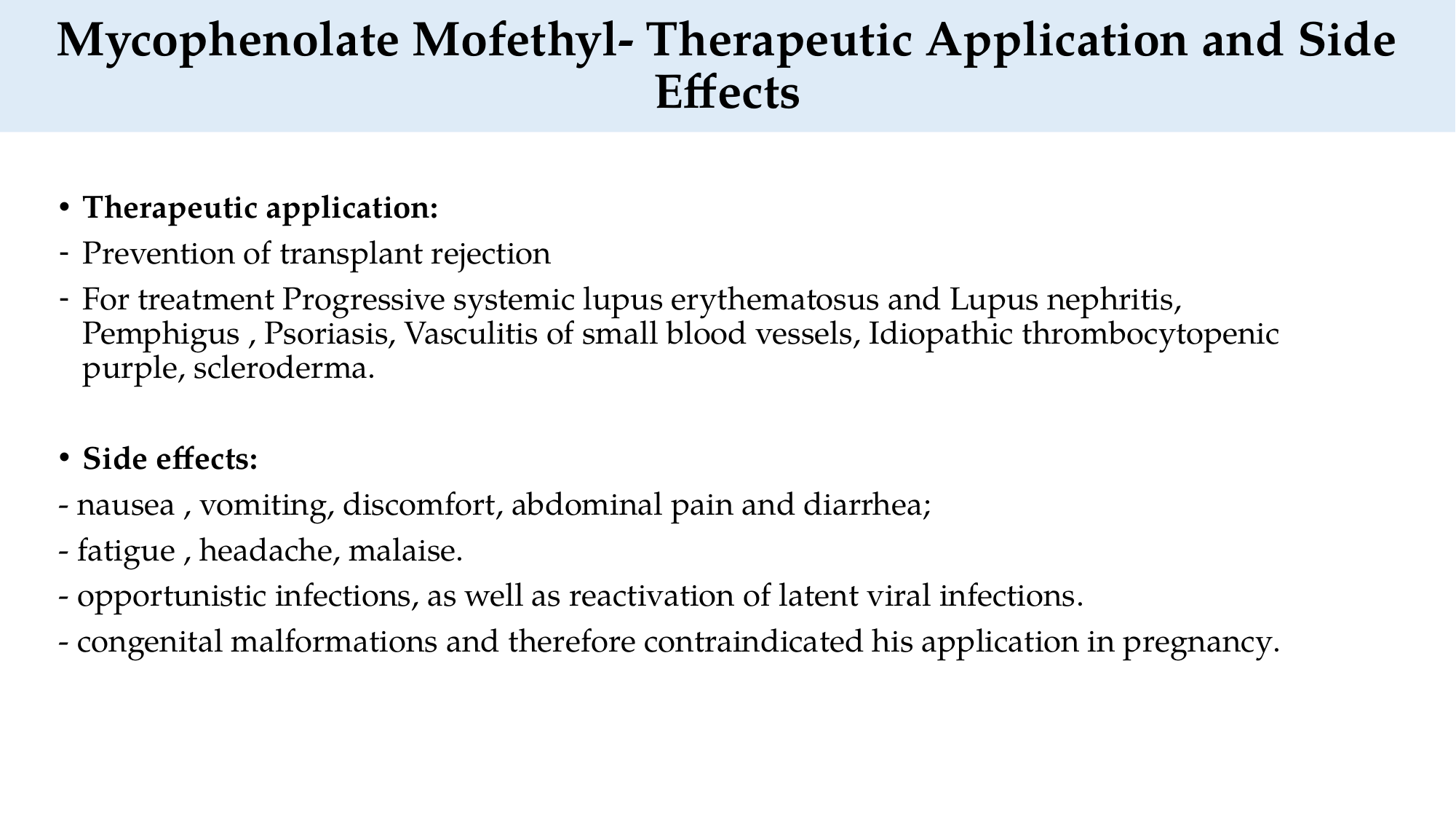

Mycophenolate Mofethyl- Therapeutic Application and Side Effects
Therapeutic application:
Prevention of transplant rejection
For treatment Progressive systemic lupus erythematosus and Lupus nephritis, Pemphigus , Psoriasis, Vasculitis of small blood vessels, Idiopathic thrombocytopenic purple, scleroderma.

Side effects:
- nausea , vomiting, discomfort, abdominal pain and diarrhea;
- fatigue , headache, malaise.
- opportunistic infections, as well as reactivation of latent viral infections.
- congenital malformations and therefore contraindicated his application in pregnancy.